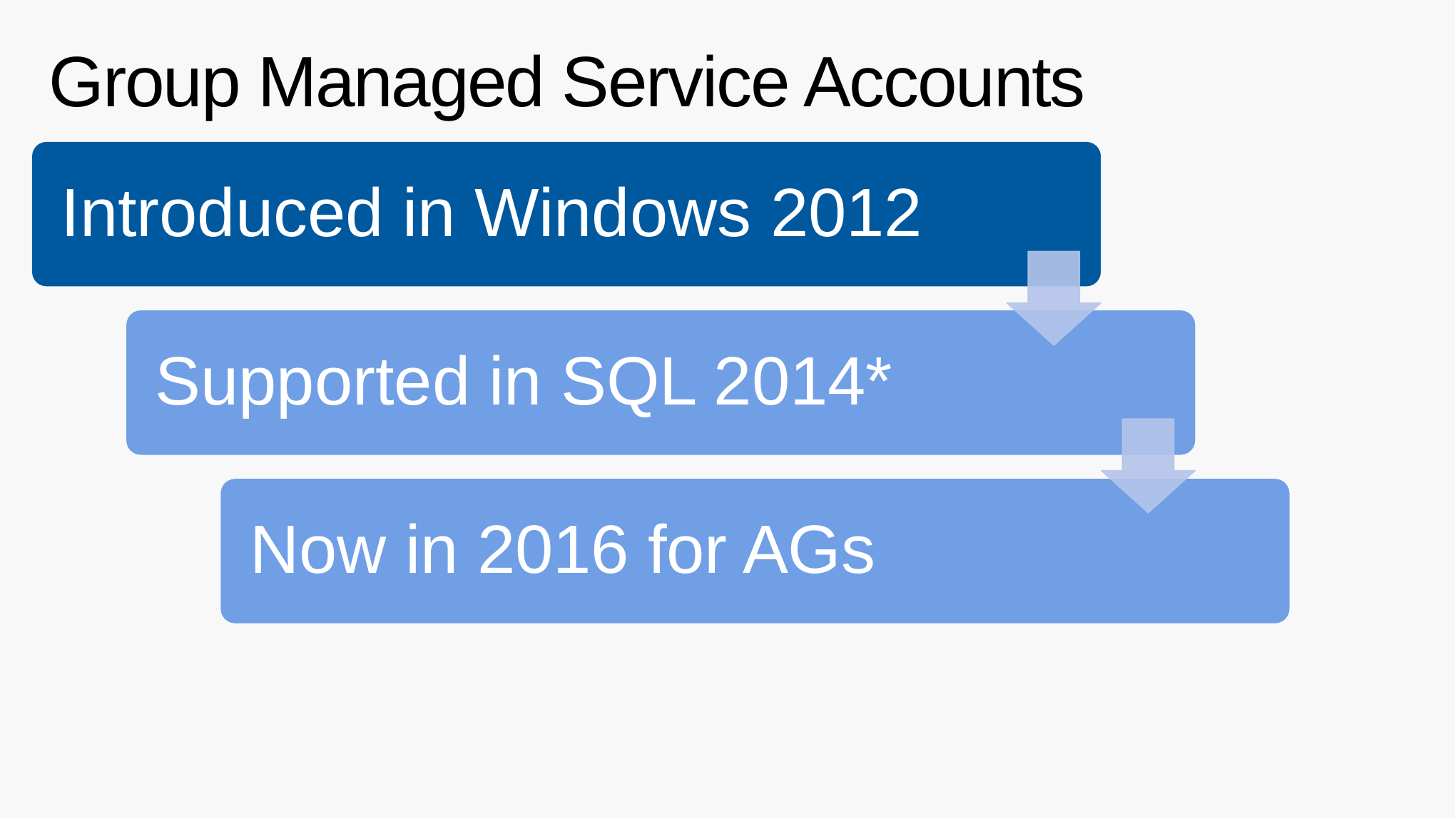

# Group Managed Service Accounts

Introduced in Windows 2012
Supported in SQL 2014*
Now in 2016 for AGs